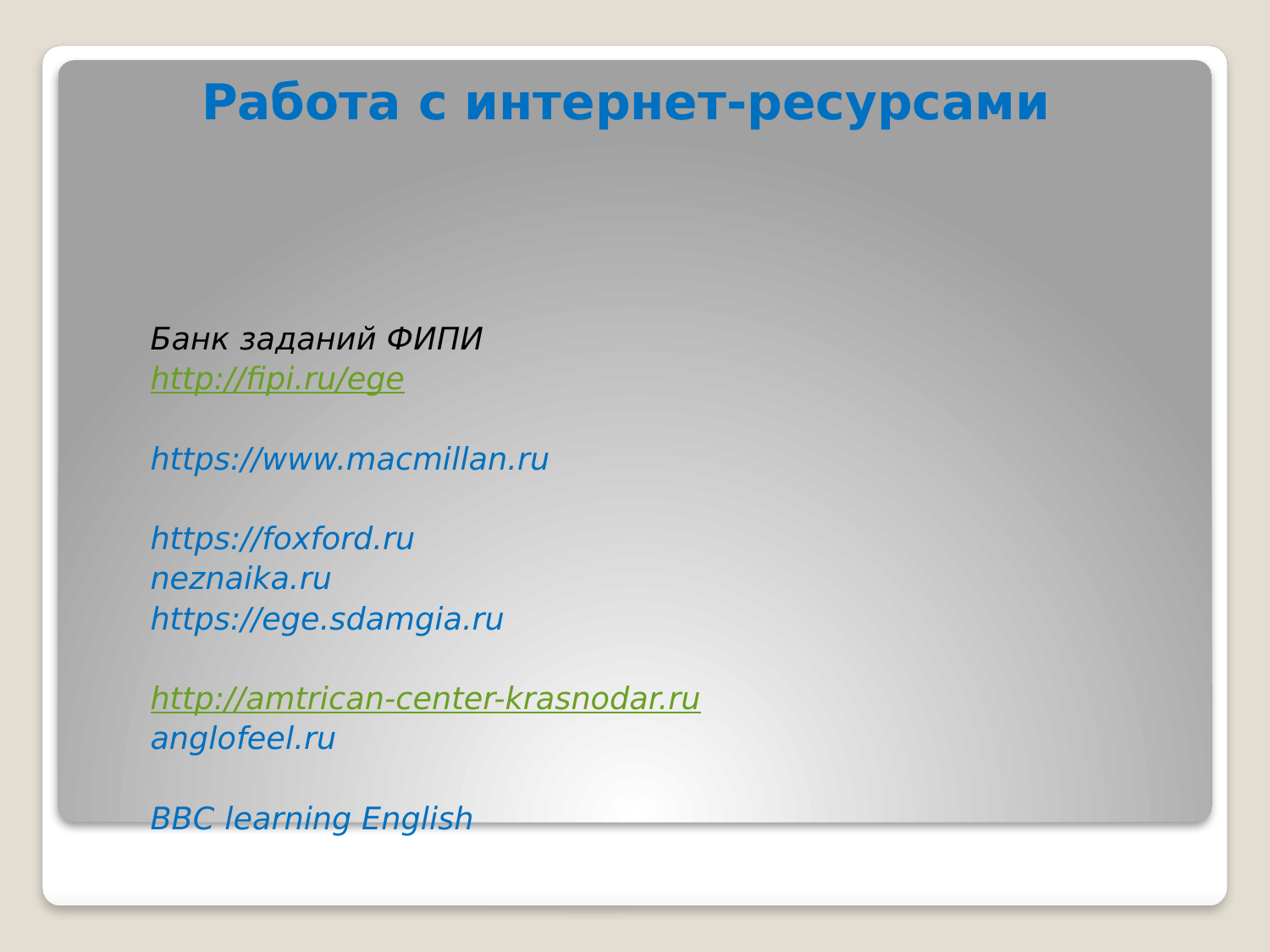

# Работа с интернет-ресурсами
Банк заданий ФИПИ
http://fipi.ru/ege

https://www.macmillan.ru

https://foxford.ru
neznaika.ru
https://ege.sdamgia.ru

http://amtrican-center-krasnodar.ru
anglofeel.ru

BBC learning English